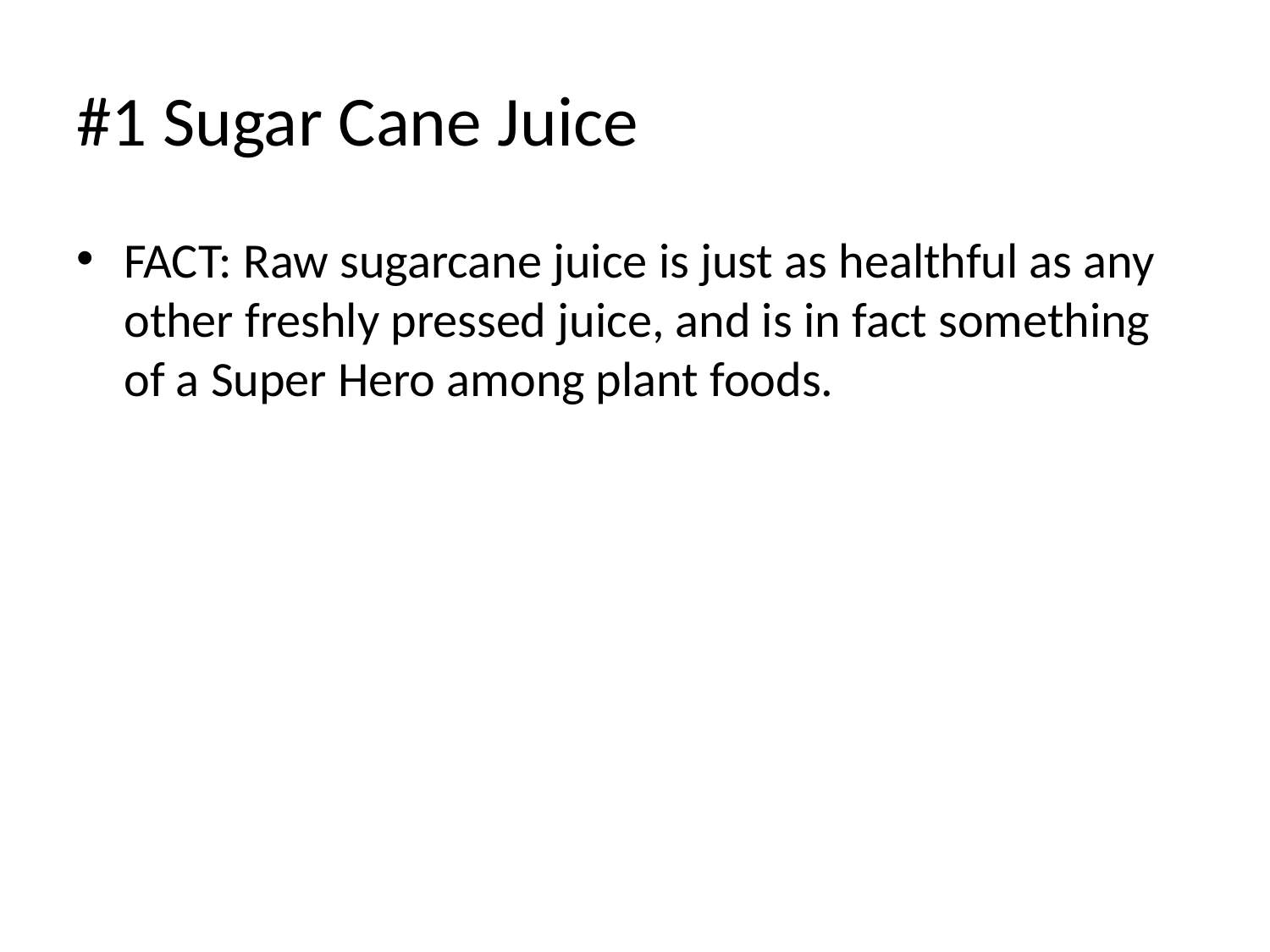

# #1 Sugar Cane Juice
FACT: Raw sugarcane juice is just as healthful as any other freshly pressed juice, and is in fact something of a Super Hero among plant foods.